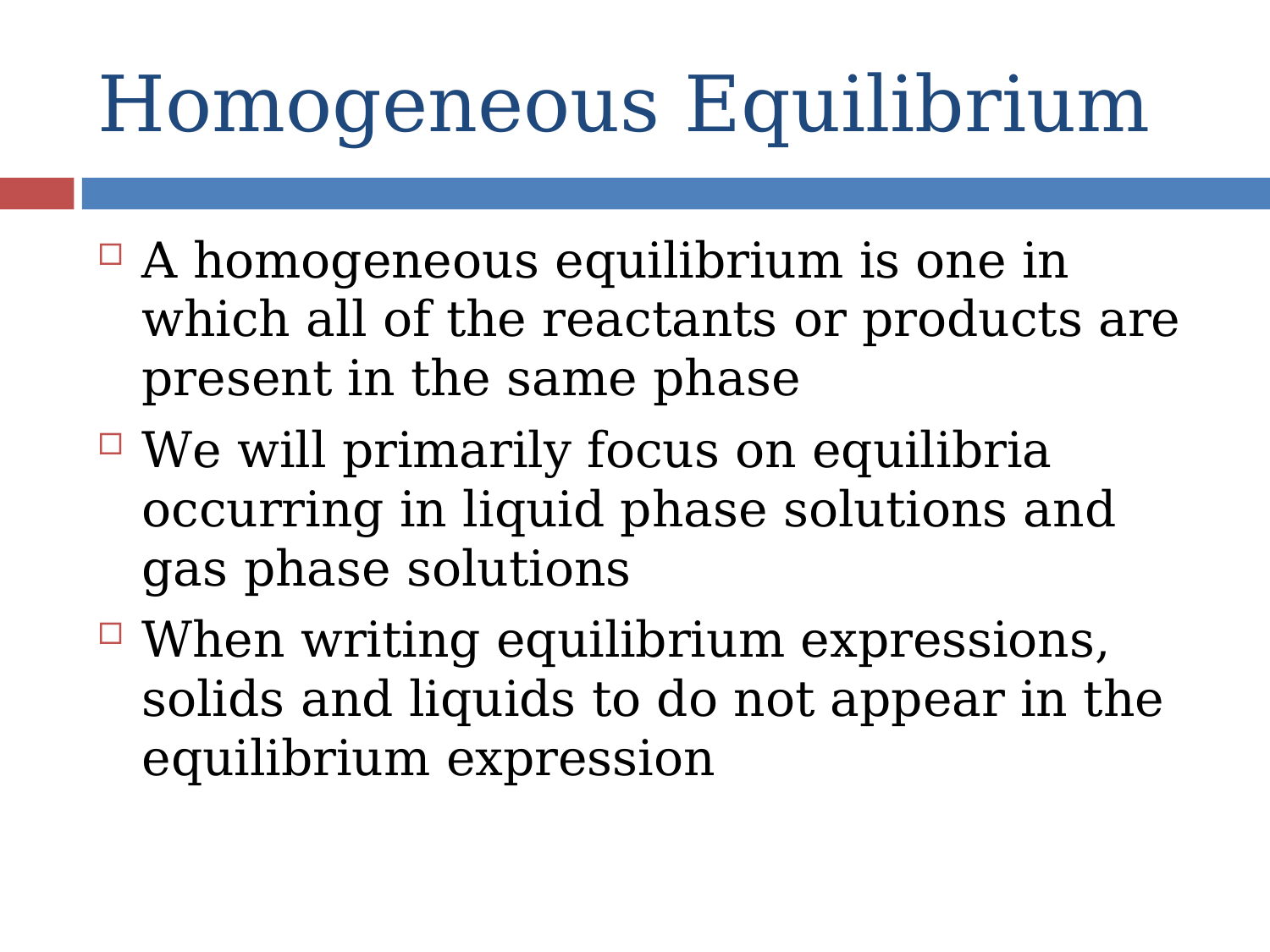

# Homogeneous Equilibrium
A homogeneous equilibrium is one in which all of the reactants or products are present in the same phase
We will primarily focus on equilibria occurring in liquid phase solutions and gas phase solutions
When writing equilibrium expressions, solids and liquids to do not appear in the equilibrium expression